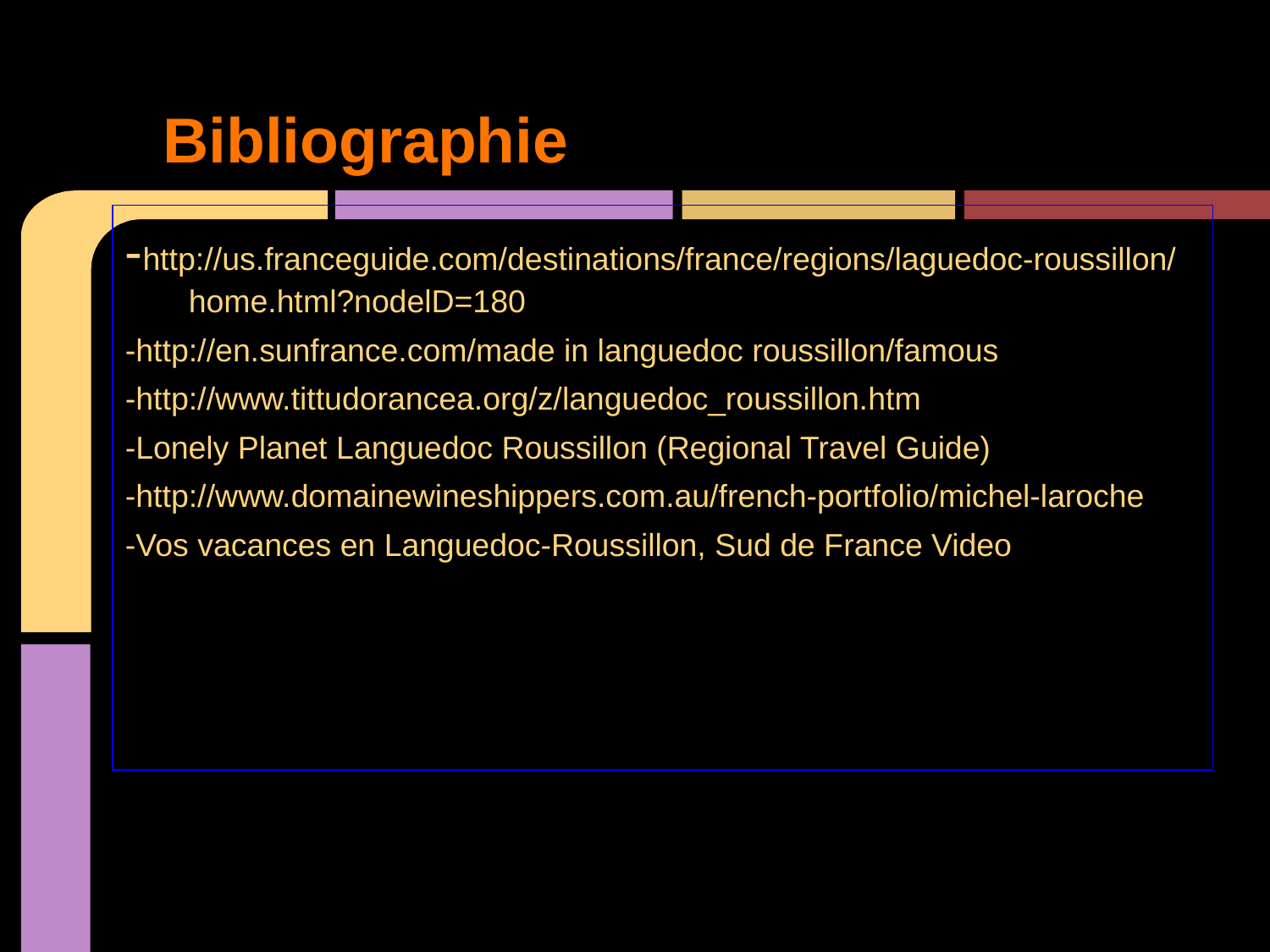

# Bibliographie
-http://us.franceguide.com/destinations/france/regions/laguedoc-roussillon/home.html?nodelD=180
-http://en.sunfrance.com/made in languedoc roussillon/famous
-http://www.tittudorancea.org/z/languedoc_roussillon.htm
-Lonely Planet Languedoc Roussillon (Regional Travel Guide)
-http://www.domainewineshippers.com.au/french-portfolio/michel-laroche
-Vos vacances en Languedoc-Roussillon, Sud de France Video